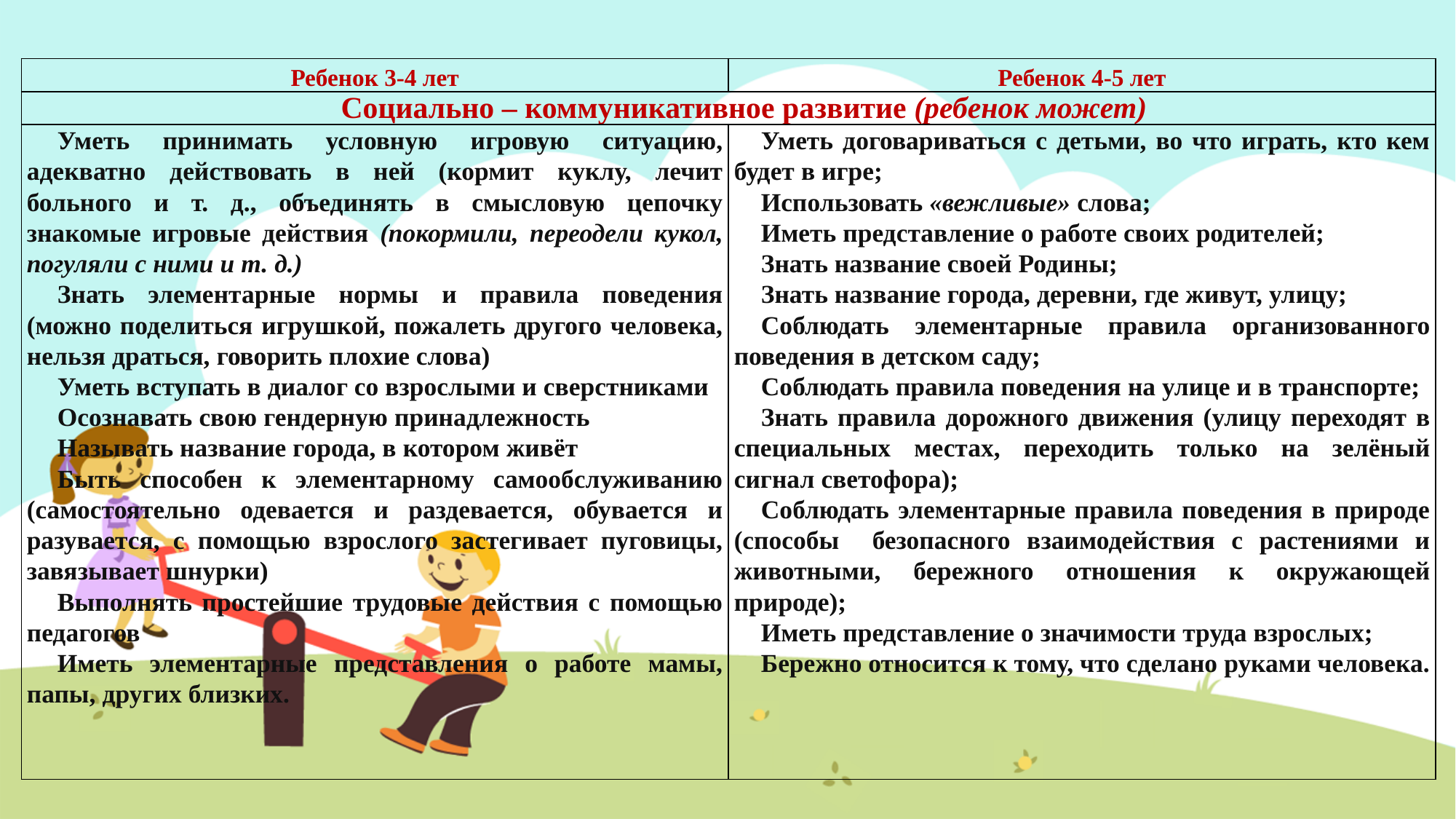

| Ребенок 3-4 лет | Ребенок 4-5 лет |
| --- | --- |
| Социально – коммуникативное развитие (ребенок может) |  |
| Уметь принимать условную игровую ситуацию, адекватно действовать в ней (кормит куклу, лечит больного и т. д., объединять в смысловую цепочку знакомые игровые действия (покормили, переодели кукол, погуляли с ними и т. д.) Знать элементарные нормы и правила поведения (можно поделиться игрушкой, пожалеть другого человека, нельзя драться, говорить плохие слова) Уметь вступать в диалог со взрослыми и сверстниками Осознавать свою гендерную принадлежность Называть название города, в котором живёт Быть способен к элементарному самообслуживанию (самостоятельно одевается и раздевается, обувается и разувается, с помощью взрослого застегивает пуговицы, завязывает шнурки) Выполнять простейшие трудовые действия с помощью педагогов Иметь элементарные представления о работе мамы, папы, других близких. | Уметь договариваться с детьми, во что играть, кто кем будет в игре; Использовать «вежливые» слова; Иметь представление о работе своих родителей; Знать название своей Родины; Знать название города, деревни, где живут, улицу; Соблюдать элементарные правила организованного поведения в детском саду; Соблюдать правила поведения на улице и в транспорте; Знать правила дорожного движения (улицу переходят в специальных местах, переходить только на зелёный сигнал светофора); Соблюдать элементарные правила поведения в природе (способы безопасного взаимодействия с растениями и животными, бережного отношения к окружающей природе); Иметь представление о значимости труда взрослых; Бережно относится к тому, что сделано руками человека. |